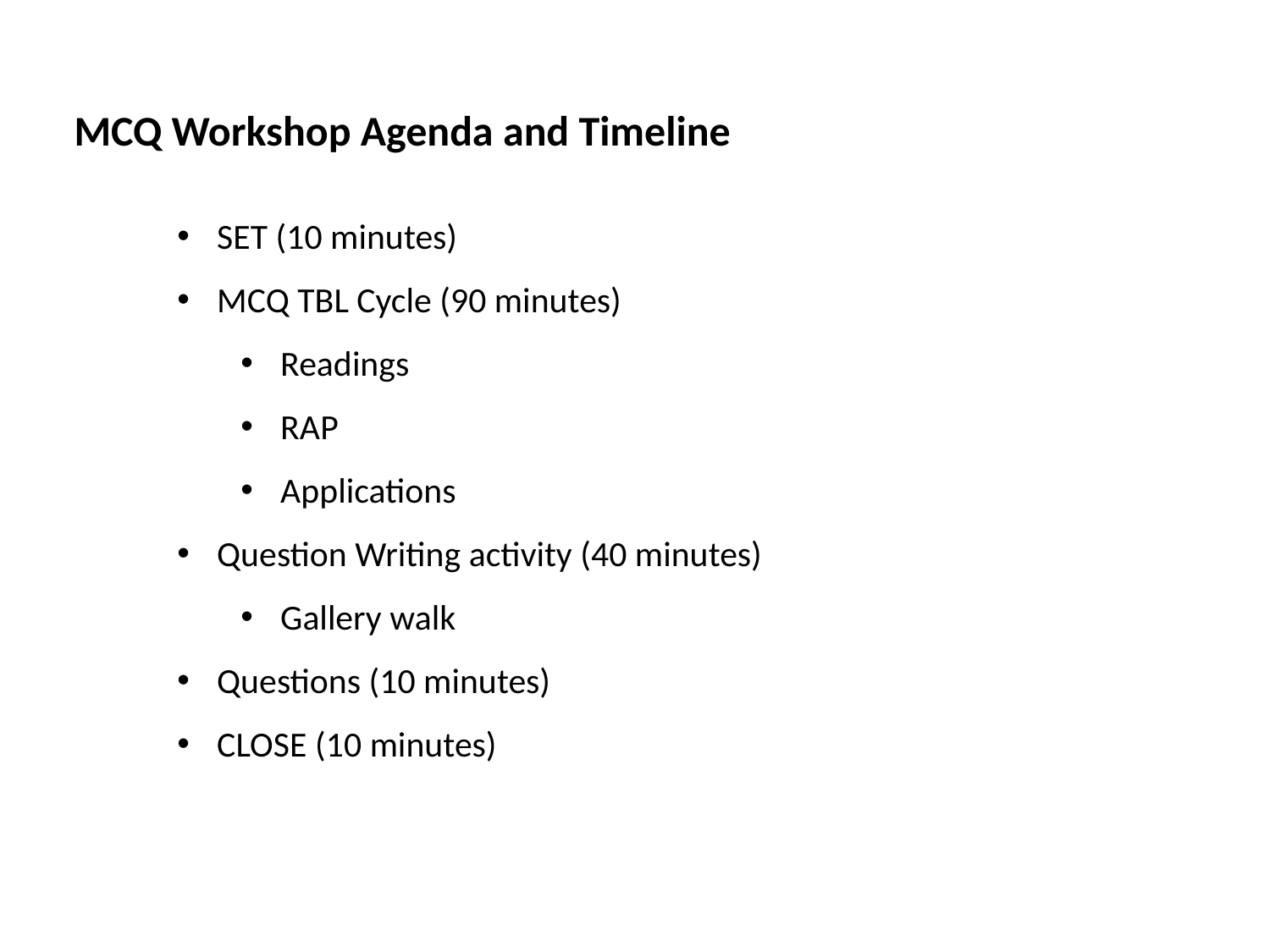

MCQ Workshop Agenda and Timeline
SET (10 minutes)
MCQ TBL Cycle (90 minutes)
Readings
RAP
Applications
Question Writing activity (40 minutes)
Gallery walk
Questions (10 minutes)
CLOSE (10 minutes)